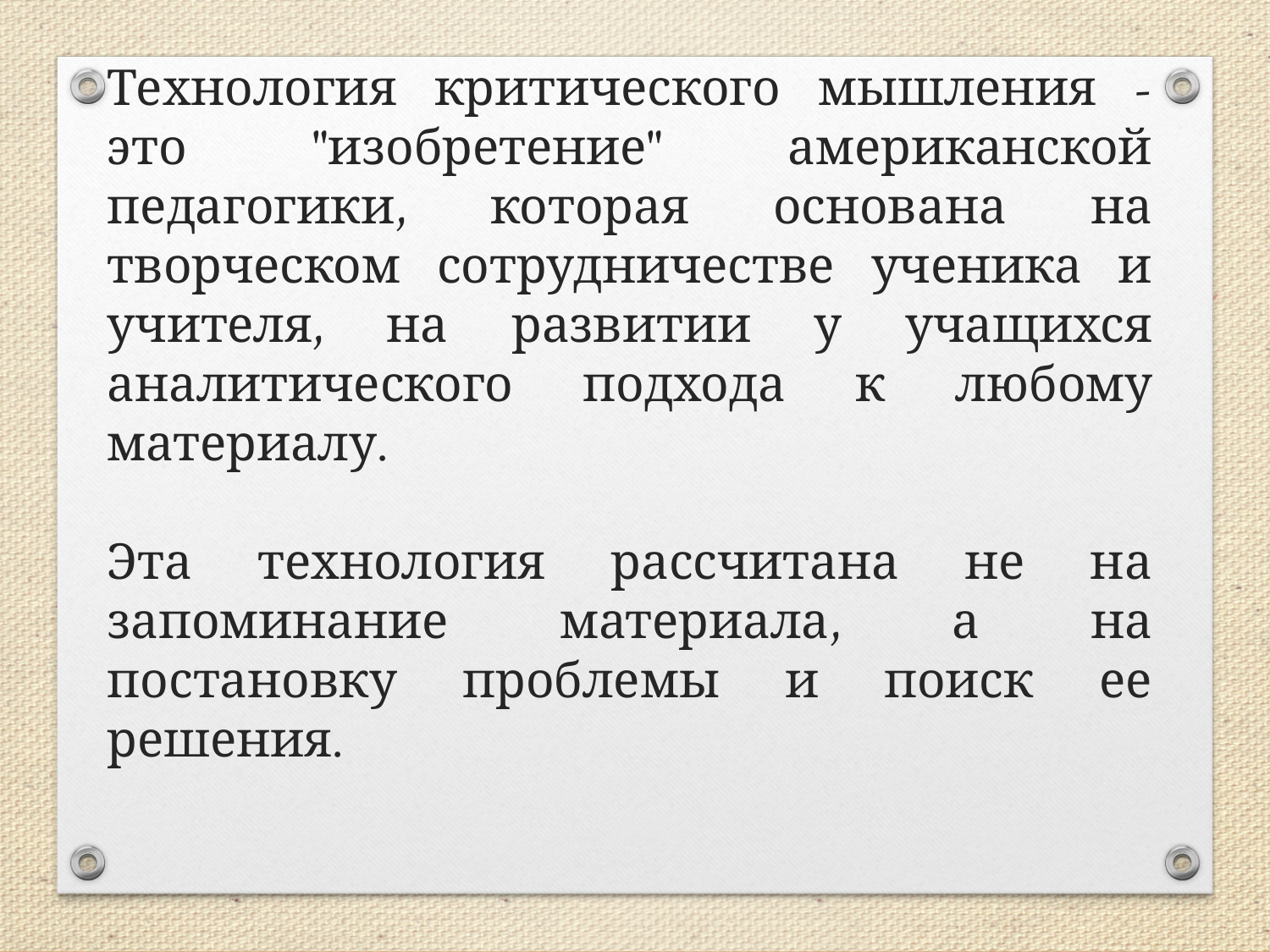

Технология критического мышления - это "изобретение" американской педагогики, которая основана на творческом сотрудничестве ученика и учителя, на развитии у учащихся аналитического подхода к любому материалу.

Эта технология рассчитана не на запоминание материала, а на постановку проблемы и поиск ее решения.